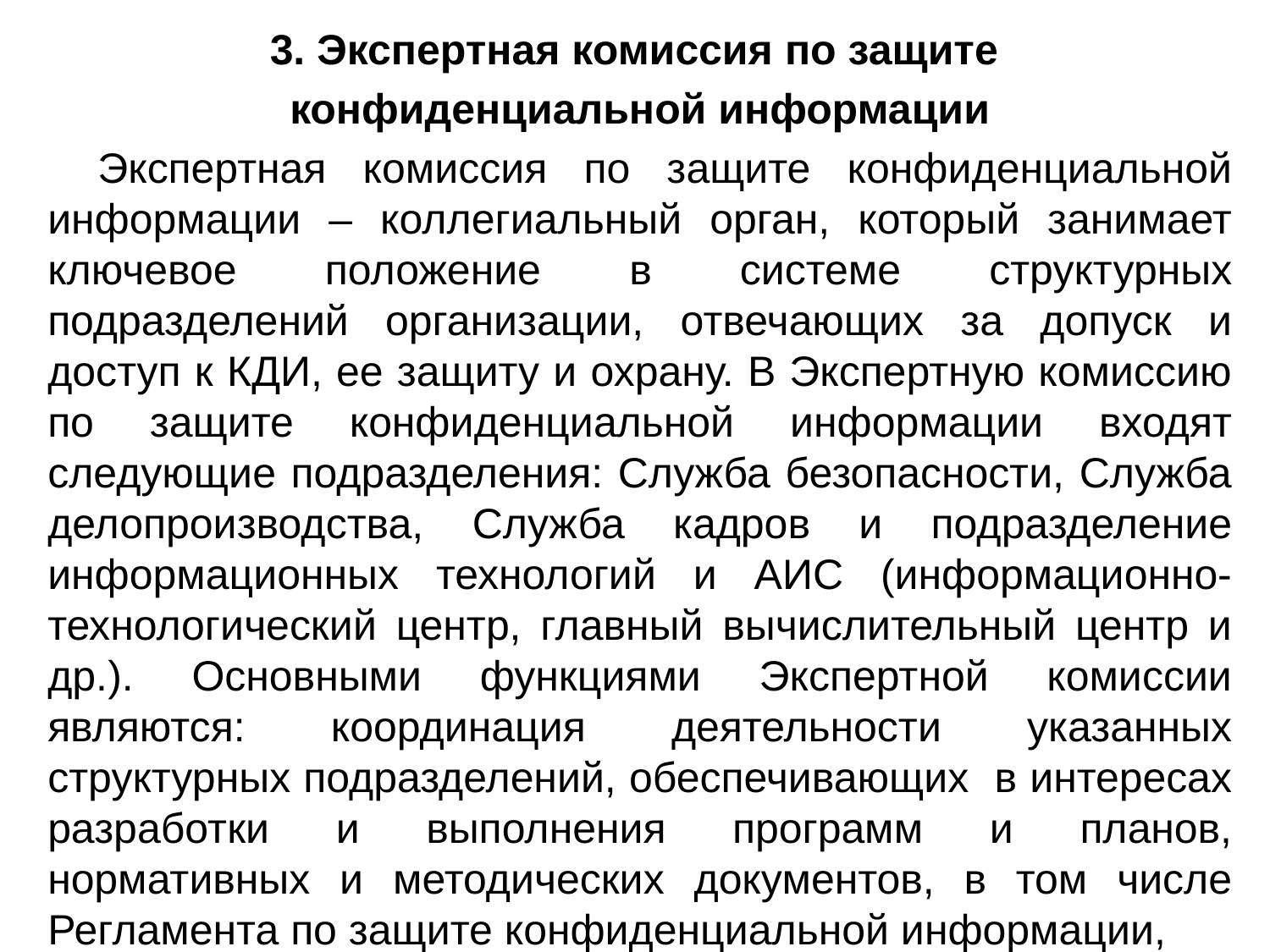

3. Экспертная комиссия по защите
конфиденциальной информации
Экспертная комиссия по защите конфиденциальной информации – коллегиальный орган, который занимает ключевое положение в системе структурных подразделений организации, отвечающих за допуск и доступ к КДИ, ее защиту и охрану. В Экспертную комиссию по защите конфиденциальной информации входят следующие подразделения: Служба безопасности, Служба делопроизводства, Служба кадров и подразделение информационных технологий и АИС (информационно-технологический центр, главный вычислительный центр и др.). Основными функциями Экспертной комиссии являются: координация деятельности указанных структурных подразделений, обеспечивающих  в интересах разработки и выполнения программ и планов, нормативных и методических документов, в том числе Регламента по защите конфиденциальной информации,